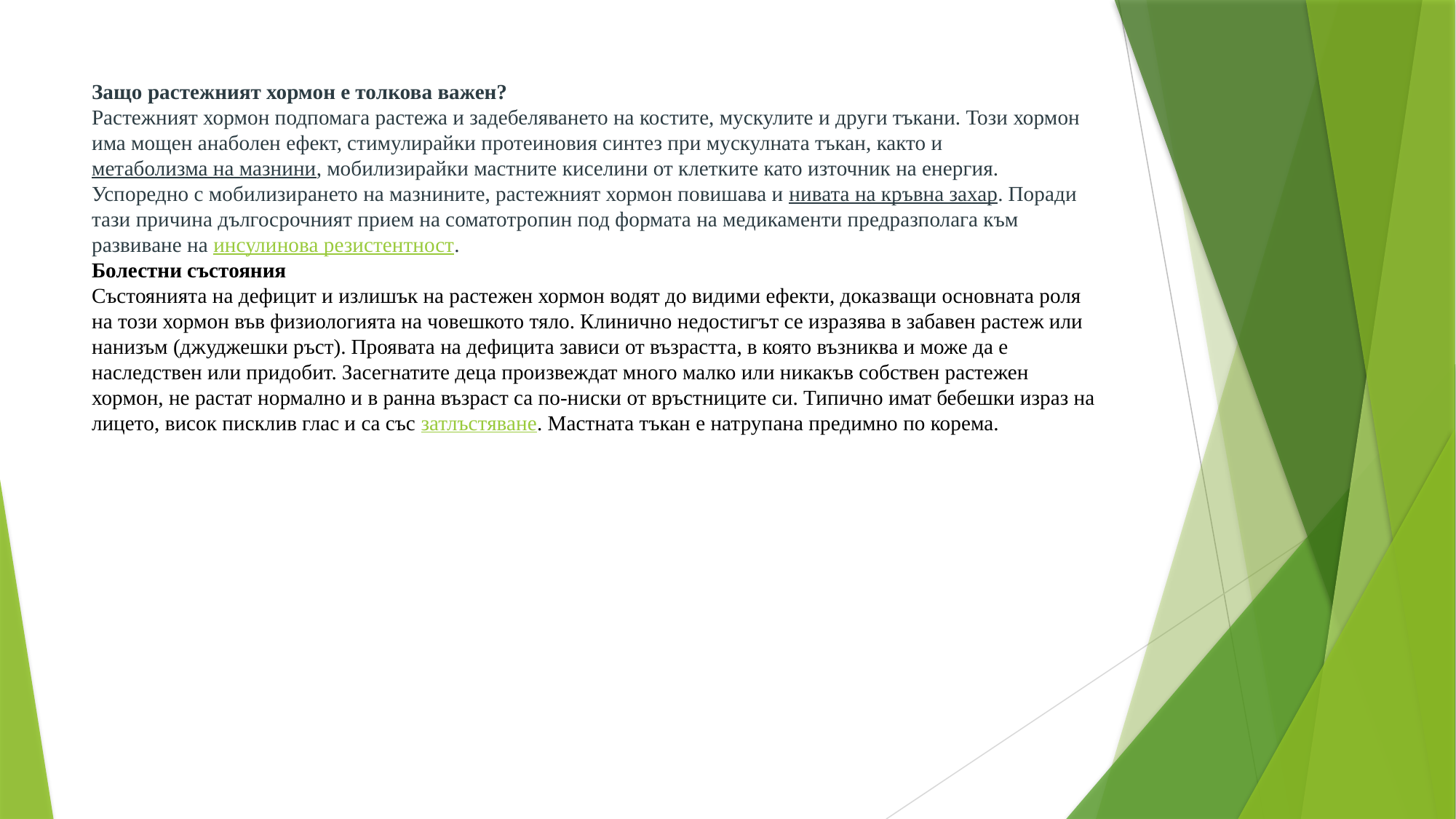

# Защо растежният хормон е толкова важен? Растежният хормон подпомага растежа и задебеляването на костите, мускулите и други тъкани. Този хормон има мощен анаболен ефект, стимулирайки протеиновия синтез при мускулната тъкан, както и метаболизма на мазнини, мобилизирайки мастните киселини от клетките като източник на енергия. Успоредно с мобилизирането на мазнините, растежният хормон повишава и нивата на кръвна захар. Поради тази причина дългосрочният прием на соматотропин под формата на медикаменти предразполага към развиване на инсулинова резистентност.  Болестни състояния Състоянията на дефицит и излишък на растежен хормон водят до видими ефекти, доказващи основната роля на този хормон във физиологията на човешкото тяло. Клинично недостигът се изразява в забавен растеж или нанизъм (джуджешки ръст). Проявата на дефицита зависи от възрастта, в която възниква и може да е наследствен или придобит. Засегнатите деца произвеждат много малко или никакъв собствен растежен хормон, не растат нормално и в ранна възраст са по-ниски от връстниците си. Типично имат бебешки израз на лицето, висок писклив глас и са със затлъстяване. Мастната тъкан е натрупана предимно по корема.